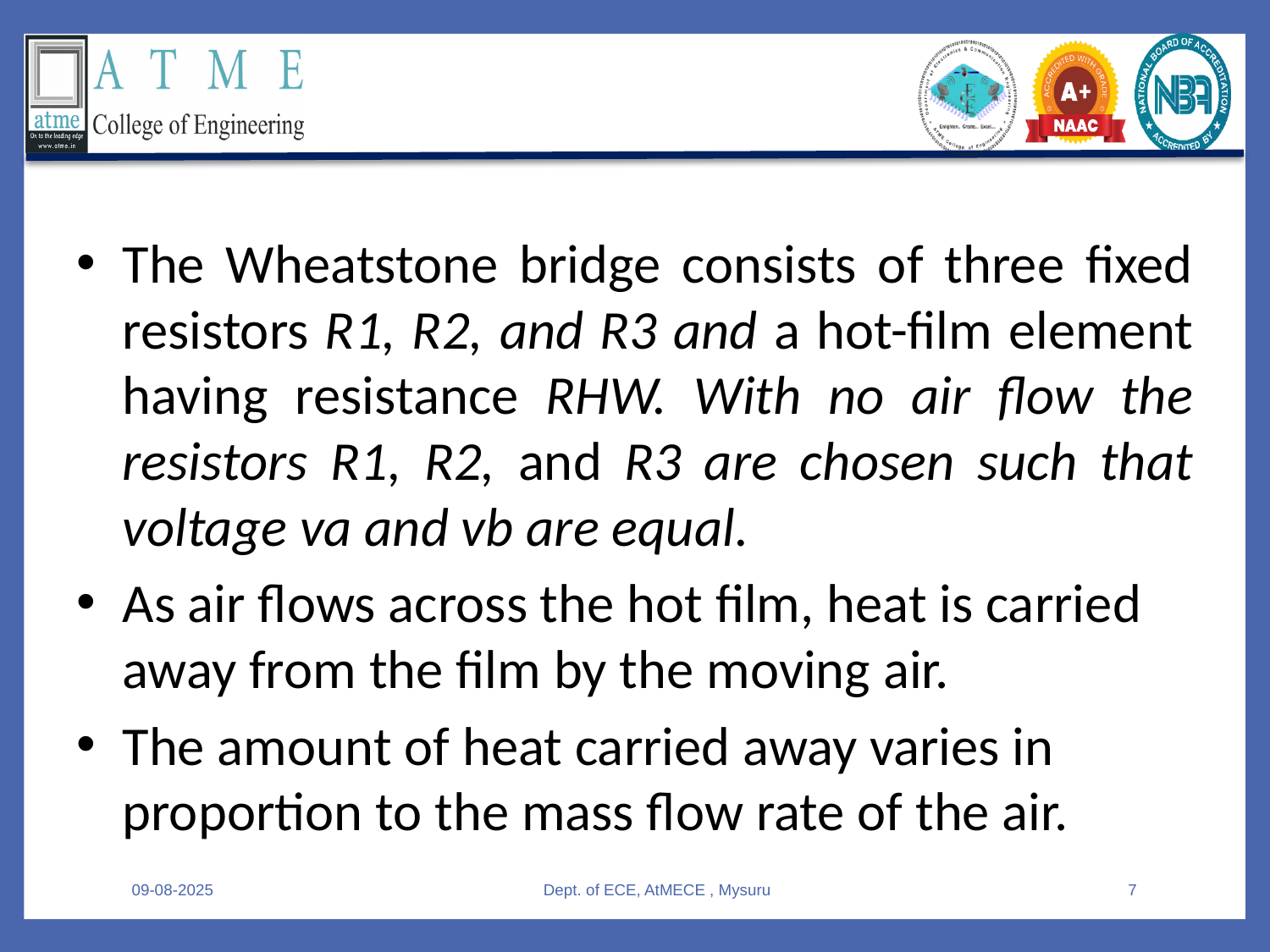

The Wheatstone bridge consists of three fixed resistors R1, R2, and R3 and a hot-film element having resistance RHW. With no air flow the resistors R1, R2, and R3 are chosen such that voltage va and vb are equal.
As air flows across the hot film, heat is carried away from the film by the moving air.
The amount of heat carried away varies in proportion to the mass flow rate of the air.

09-08-2025
Dept. of ECE, AtMECE , Mysuru
7